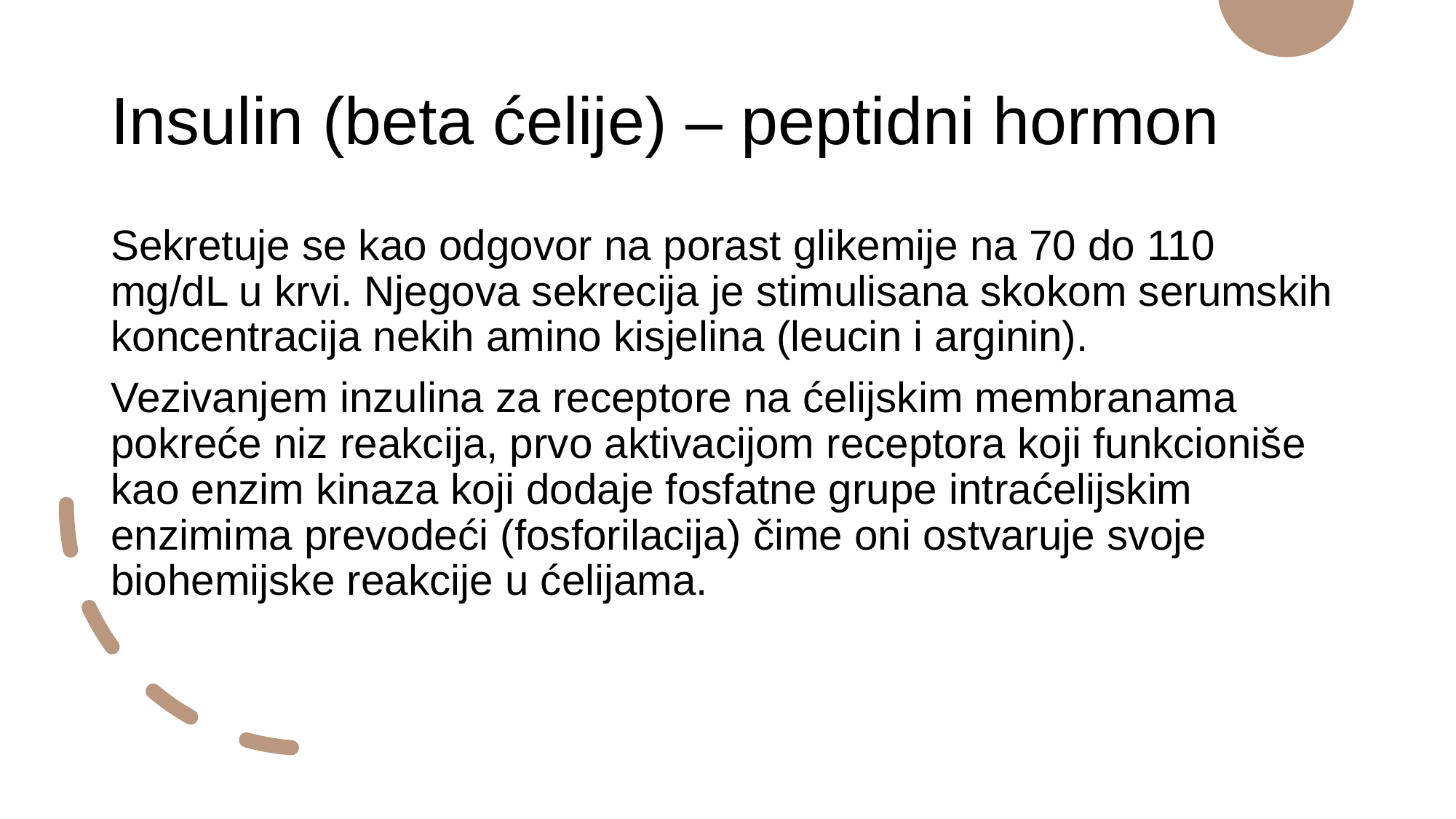

# Insulin (beta ćelije) – peptidni hormon
Sekretuje se kao odgovor na porast glikemije na 70 do 110 mg/dL u krvi. Njegova sekrecija je stimulisana skokom serumskih koncentracija nekih amino kisjelina (leucin i arginin).
Vezivanjem inzulina za receptore na ćelijskim membranama pokreće niz reakcija, prvo aktivacijom receptora koji funkcioniše kao enzim kinaza koji dodaje fosfatne grupe intraćelijskim enzimima prevodeći (fosforilacija) čime oni ostvaruje svoje biohemijske reakcije u ćelijama.